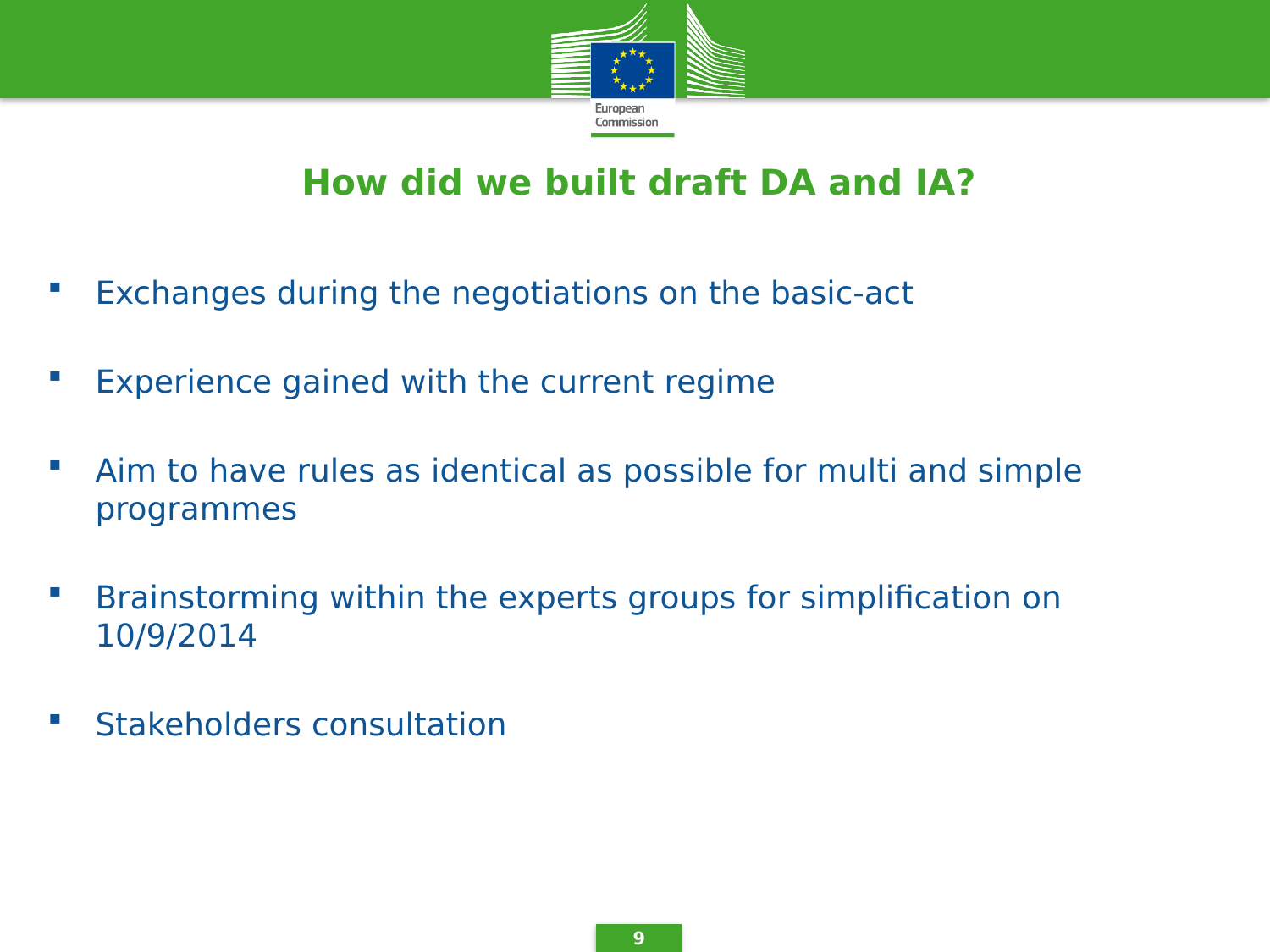

# How did we built draft DA and IA?
Exchanges during the negotiations on the basic-act

Experience gained with the current regime

Aim to have rules as identical as possible for multi and simple programmes

Brainstorming within the experts groups for simplification on 10/9/2014

Stakeholders consultation
9